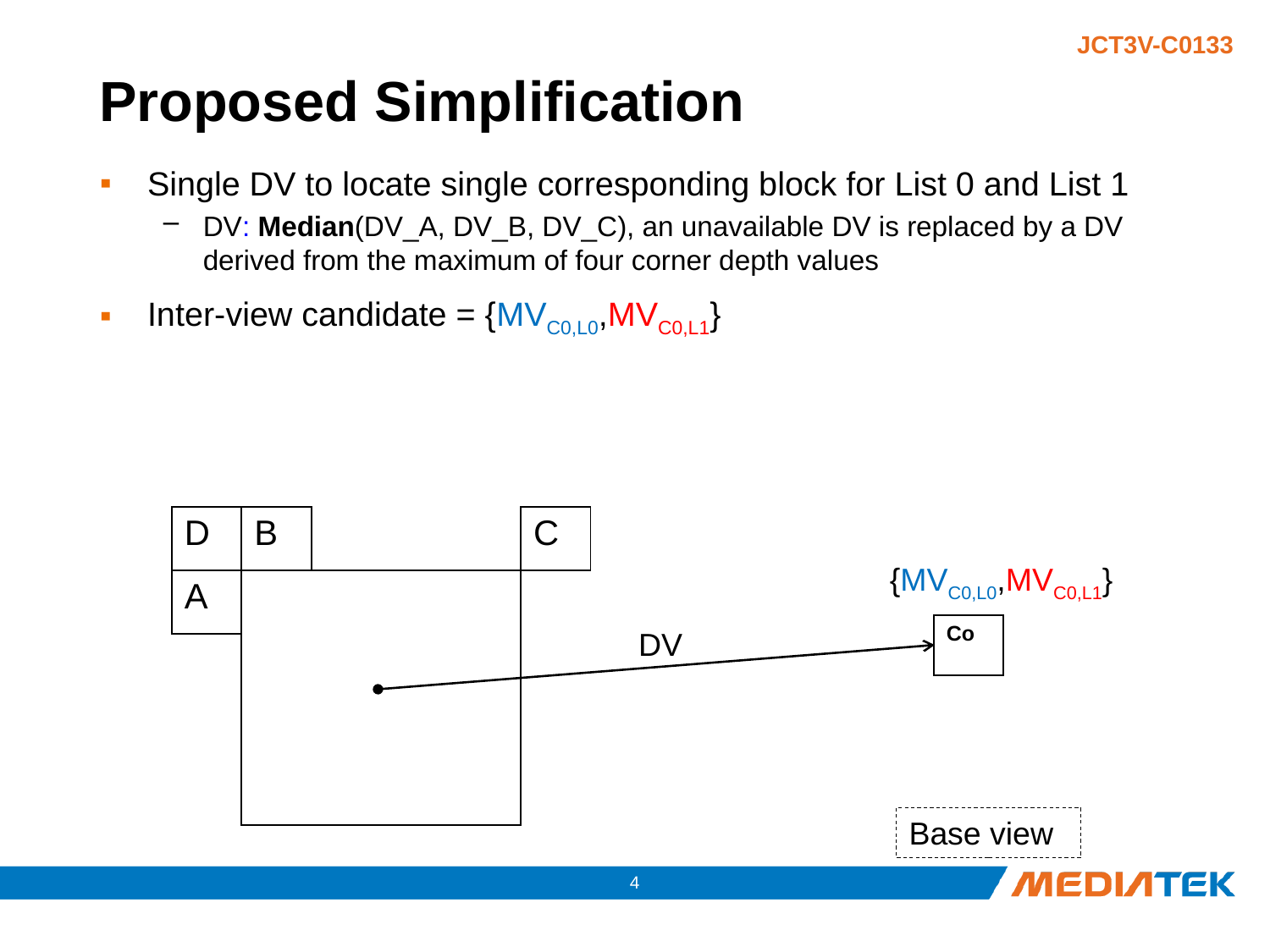

# Proposed Simplification
Single DV to locate single corresponding block for List 0 and List 1
DV: Median(DV_A, DV_B, DV_C), an unavailable DV is replaced by a DV derived from the maximum of four corner depth values
Inter-view candidate = {MVC0,L0,MVC0,L1}

| D | B |  |  |  | C |
| --- | --- | --- | --- | --- | --- |
| A |  |  |  |  |  |
|  |  |  |  |  |  |
|  |  |  |  |  |  |
|  |  |  |  |  |  |
{MVC0,L0,MVC0,L1}

| Co |
| --- |
DV

Base view
4